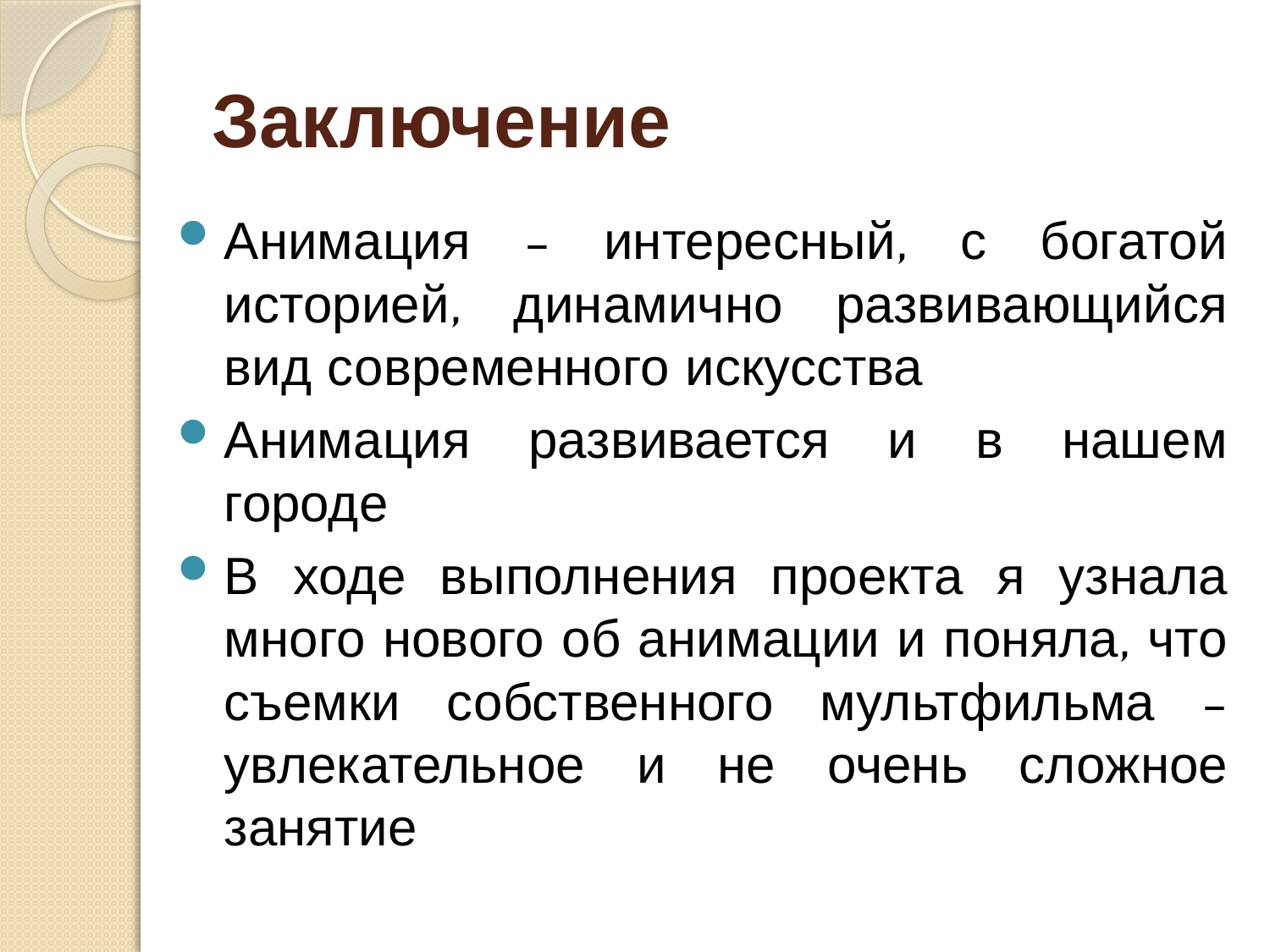

# Заключение
Анимация – интересный, с богатой историей, динамично развивающийся вид современного искусства
Анимация развивается и в нашем городе
В ходе выполнения проекта я узнала много нового об анимации и поняла, что съемки собственного мультфильма – увлекательное и не очень сложное занятие